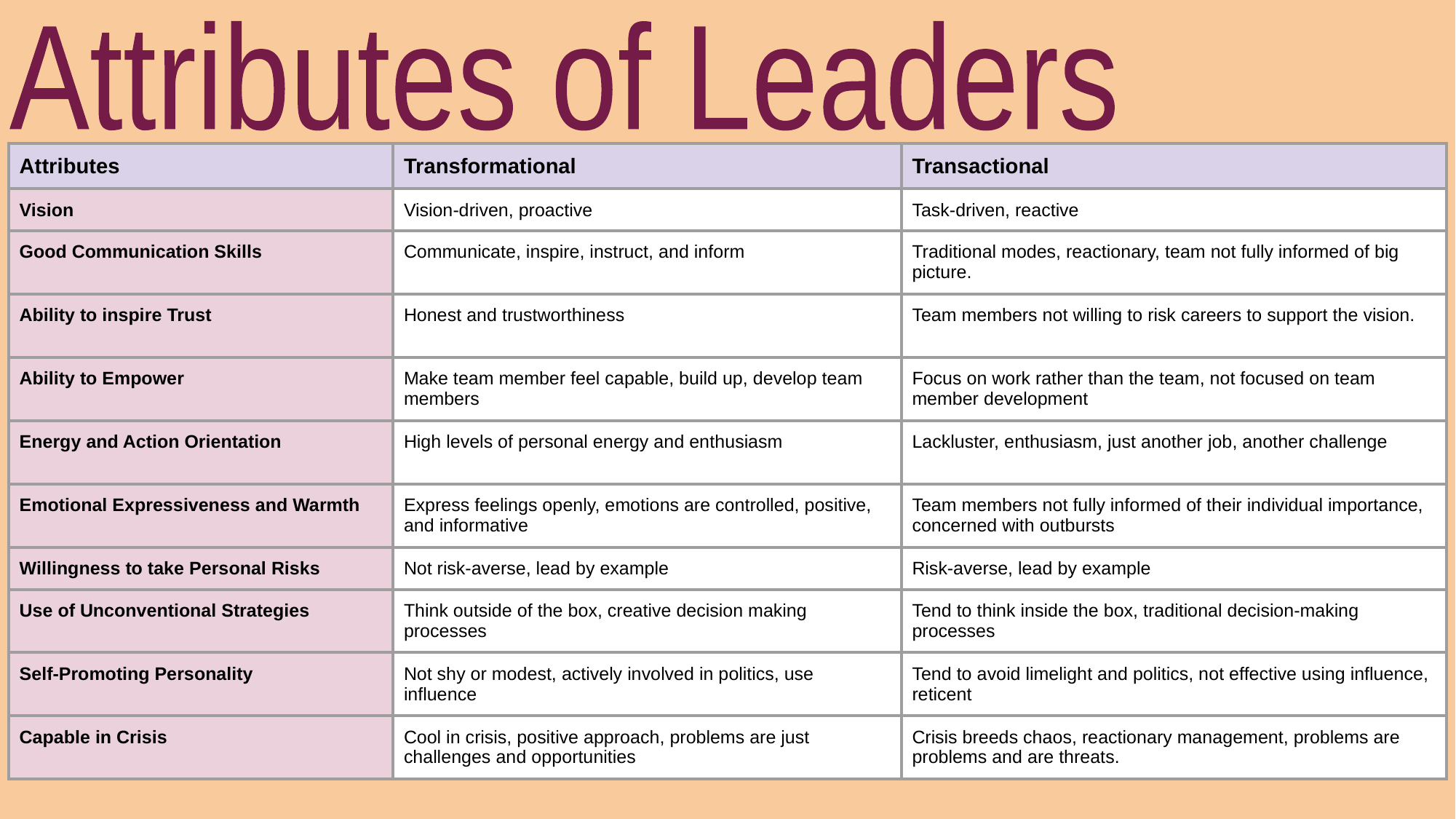

Attributes of Leaders
| Attributes | Transformational | Transactional |
| --- | --- | --- |
| Vision | Vision-driven, proactive | Task-driven, reactive |
| Good Communication Skills | Communicate, inspire, instruct, and inform | Traditional modes, reactionary, team not fully informed of big picture. |
| Ability to inspire Trust | Honest and trustworthiness | Team members not willing to risk careers to support the vision. |
| Ability to Empower | Make team member feel capable, build up, develop team members | Focus on work rather than the team, not focused on team member development |
| Energy and Action Orientation | High levels of personal energy and enthusiasm | Lackluster, enthusiasm, just another job, another challenge |
| Emotional Expressiveness and Warmth | Express feelings openly, emotions are controlled, positive, and informative | Team members not fully informed of their individual importance, concerned with outbursts |
| Willingness to take Personal Risks | Not risk-averse, lead by example | Risk-averse, lead by example |
| Use of Unconventional Strategies | Think outside of the box, creative decision making processes | Tend to think inside the box, traditional decision-making processes |
| Self-Promoting Personality | Not shy or modest, actively involved in politics, use influence | Tend to avoid limelight and politics, not effective using influence, reticent |
| Capable in Crisis | Cool in crisis, positive approach, problems are just challenges and opportunities | Crisis breeds chaos, reactionary management, problems are problems and are threats. |